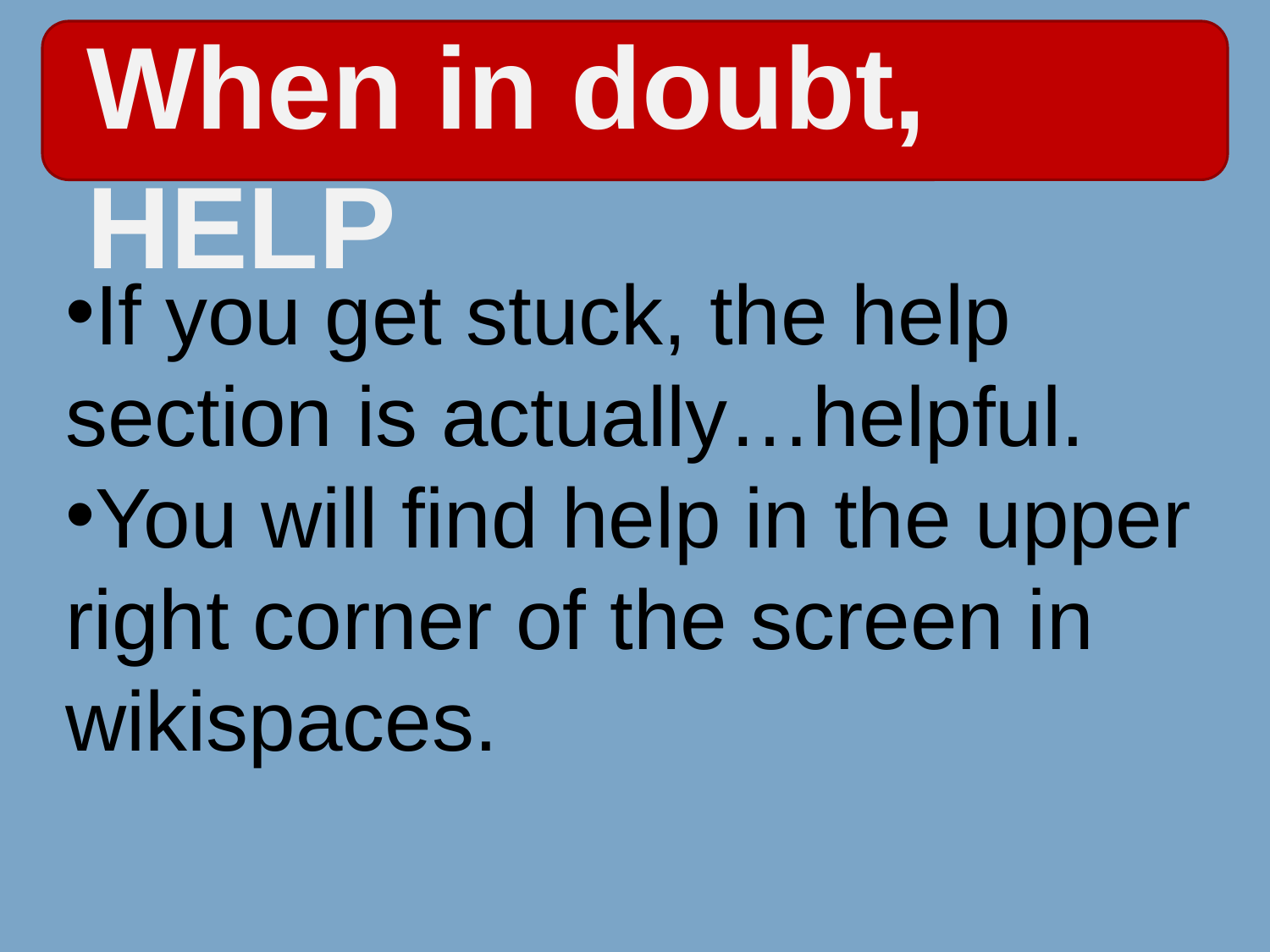

When in doubt, HELP

If you get stuck, the help section is actually…helpful.
You will find help in the upper right corner of the screen in wikispaces.